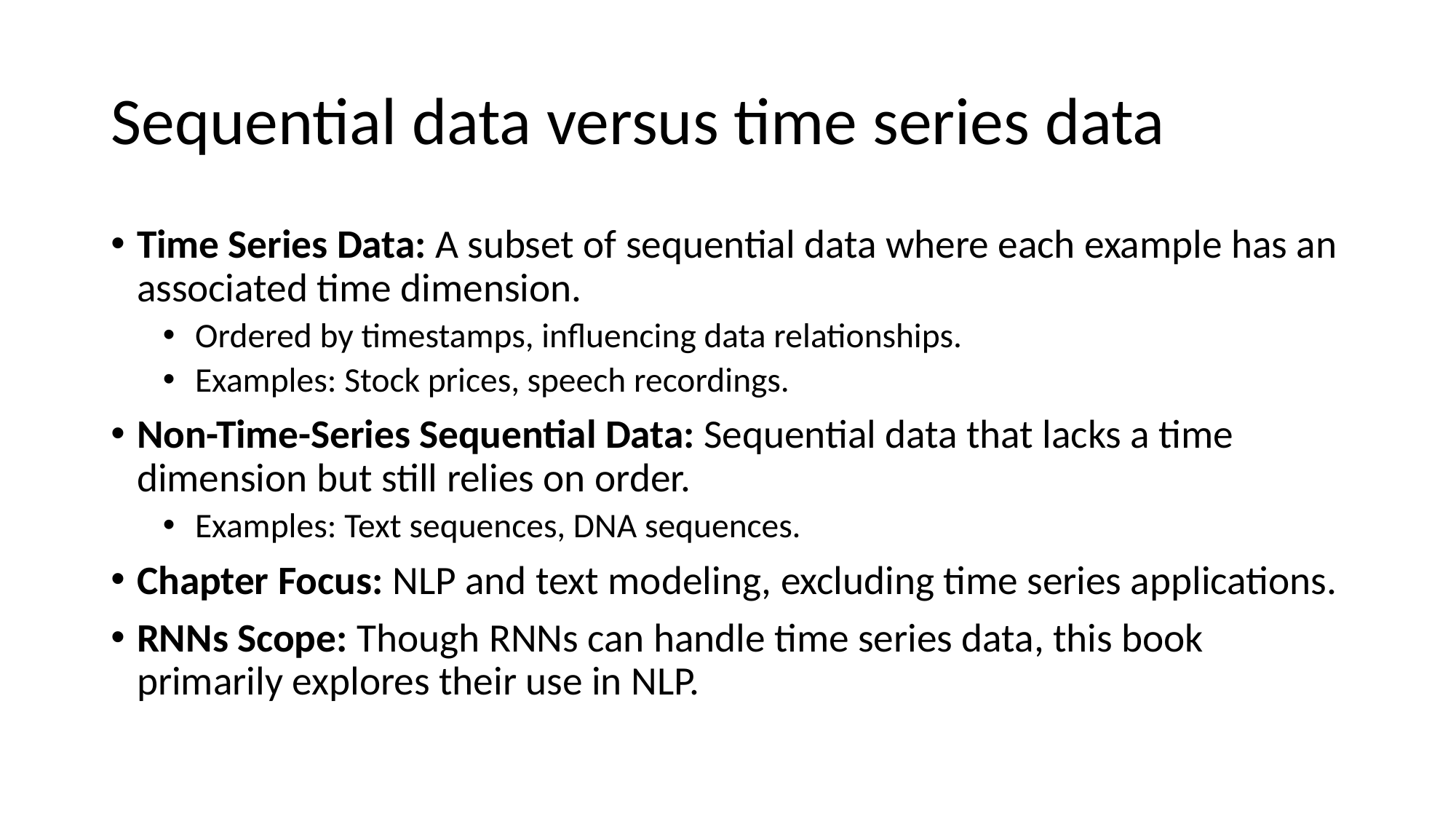

# Sequential data versus time series data
Time Series Data: A subset of sequential data where each example has an associated time dimension.
Ordered by timestamps, influencing data relationships.
Examples: Stock prices, speech recordings.
Non-Time-Series Sequential Data: Sequential data that lacks a time dimension but still relies on order.
Examples: Text sequences, DNA sequences.
Chapter Focus: NLP and text modeling, excluding time series applications.
RNNs Scope: Though RNNs can handle time series data, this book primarily explores their use in NLP.